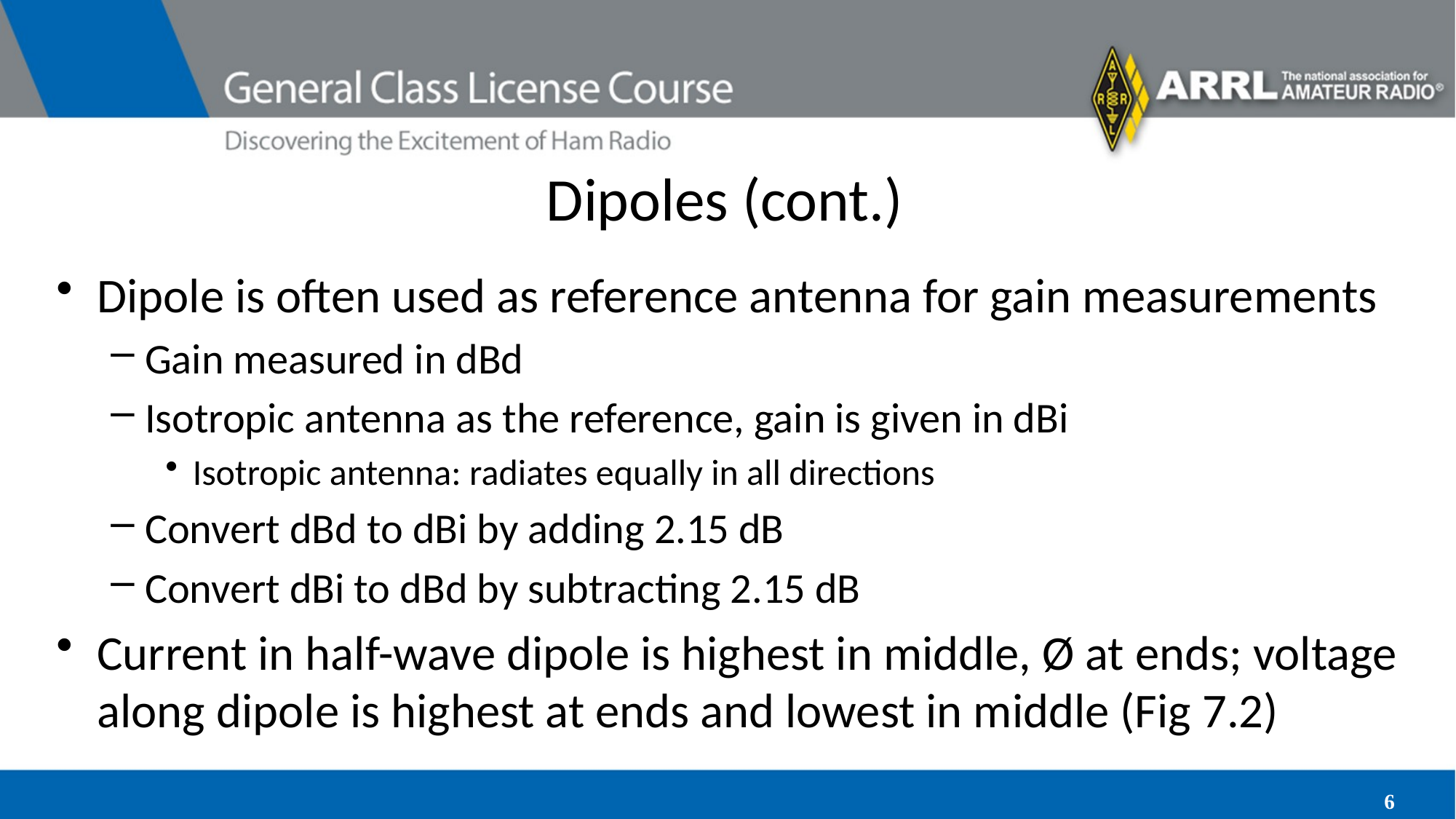

# Dipoles (cont.)
Dipole is often used as reference antenna for gain measurements
Gain measured in dBd
Isotropic antenna as the reference, gain is given in dBi
Isotropic antenna: radiates equally in all directions
Convert dBd to dBi by adding 2.15 dB
Convert dBi to dBd by subtracting 2.15 dB
Current in half-wave dipole is highest in middle, Ø at ends; voltage along dipole is highest at ends and lowest in middle (Fig 7.2)